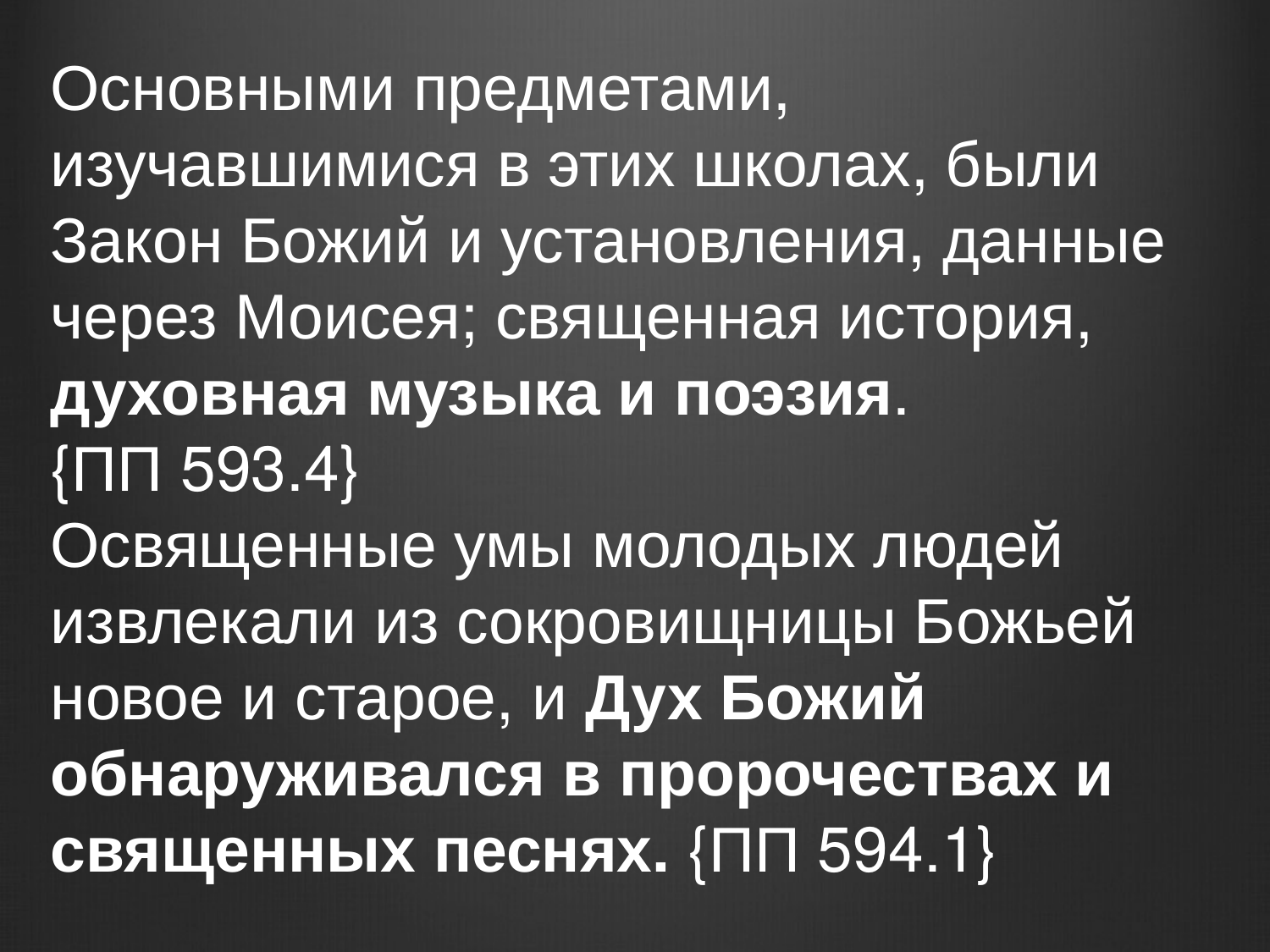

Основными предметами, изучавшимися в этих школах, были Закон Божий и установления, данные через Моисея; священная история, духовная музыка и поэзия.
{ПП 593.4}
Освященные умы молодых людей извлекали из сокровищницы Божьей новое и старое, и Дух Божий обнаруживался в пророчествах и священных песнях. {ПП 594.1}